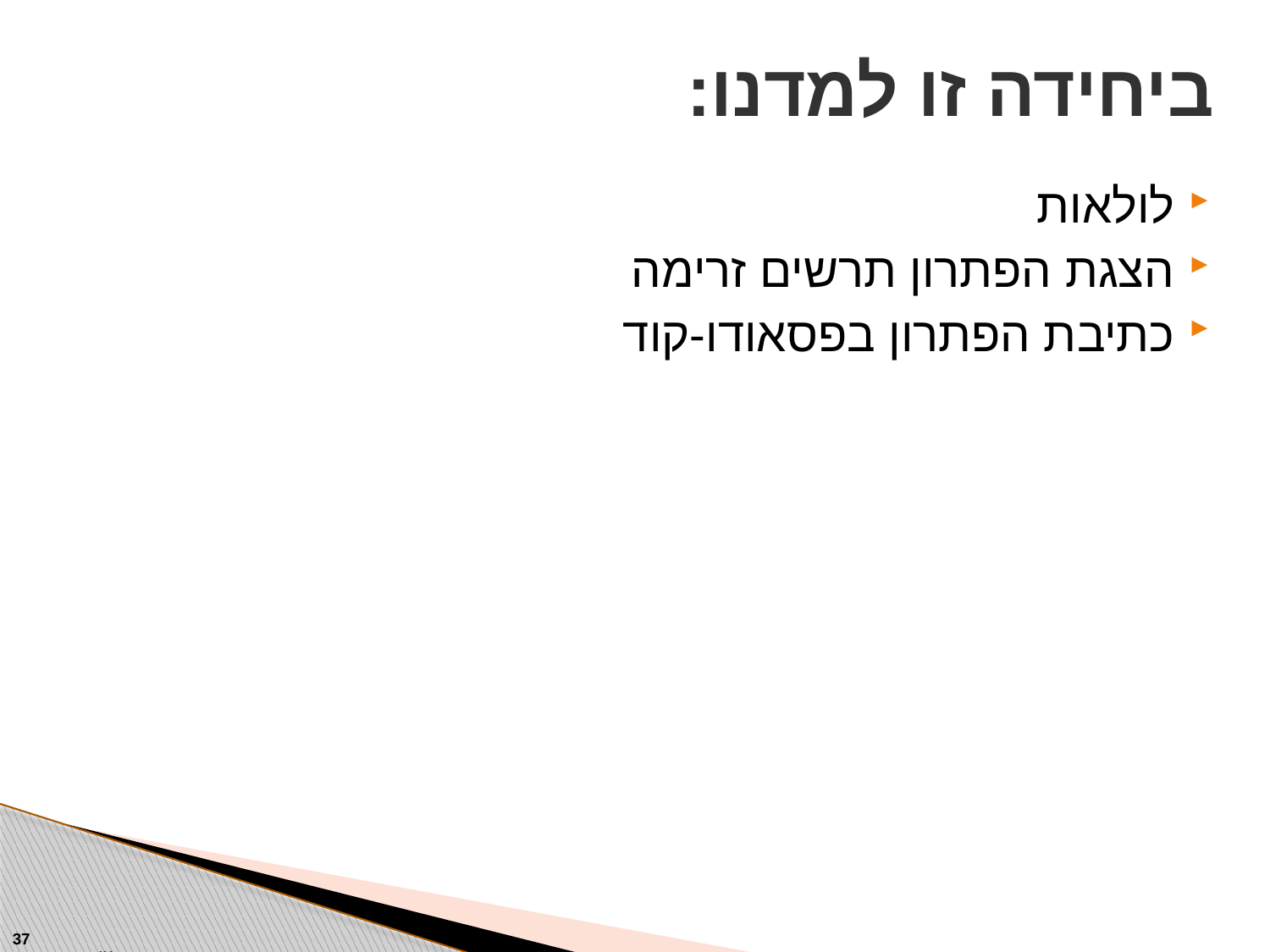

# ביחידה זו למדנו:
לולאות
הצגת הפתרון תרשים זרימה
כתיבת הפתרון בפסאודו-קוד
37
© Keren Kalif